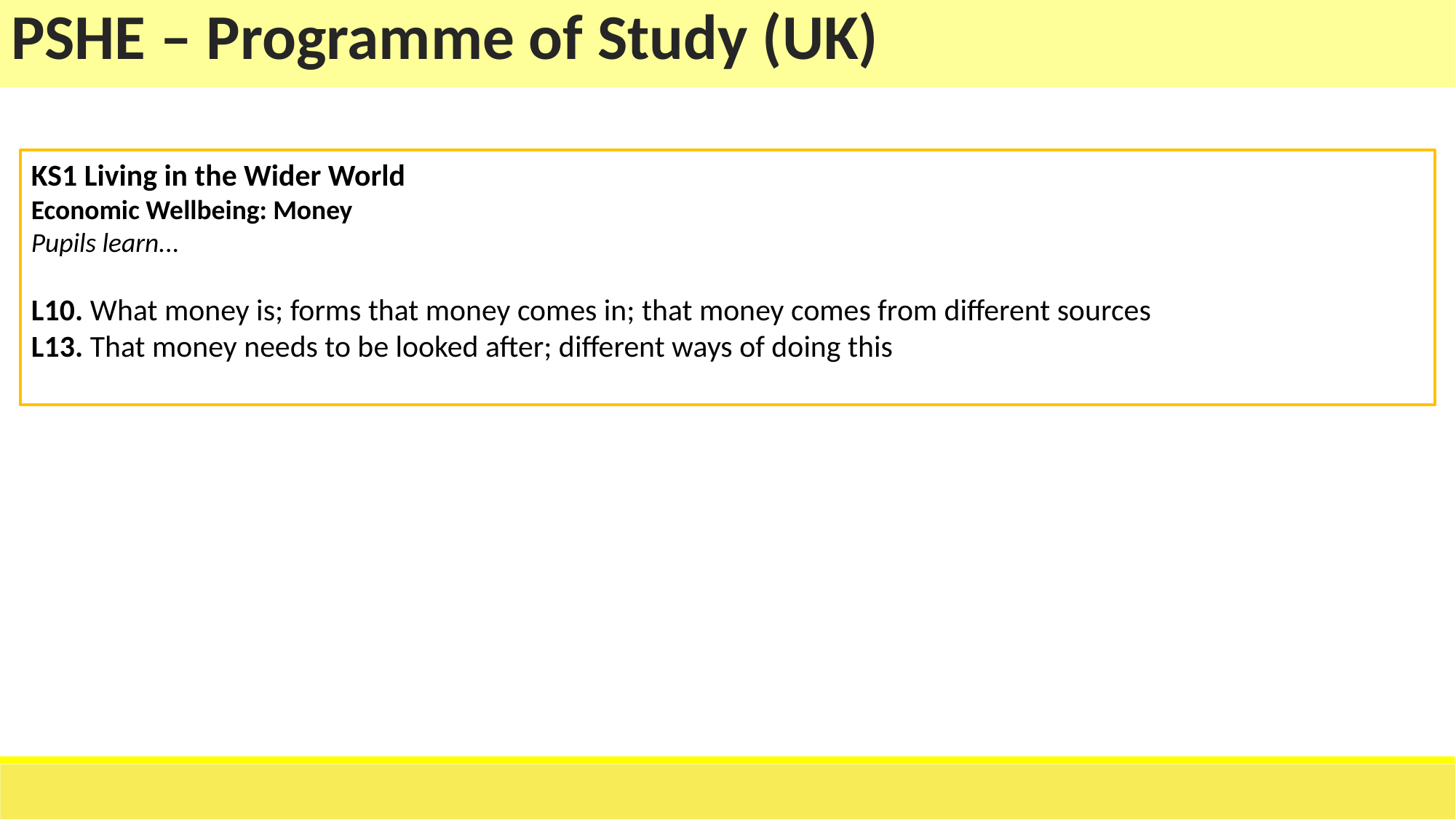

| PSHE – Programme of Study (UK) |
| --- |
KS1 Living in the Wider World
Economic Wellbeing: Money
Pupils learn...

L10. What money is; forms that money comes in; that money comes from different sources
L13. That money needs to be looked after; different ways of doing this